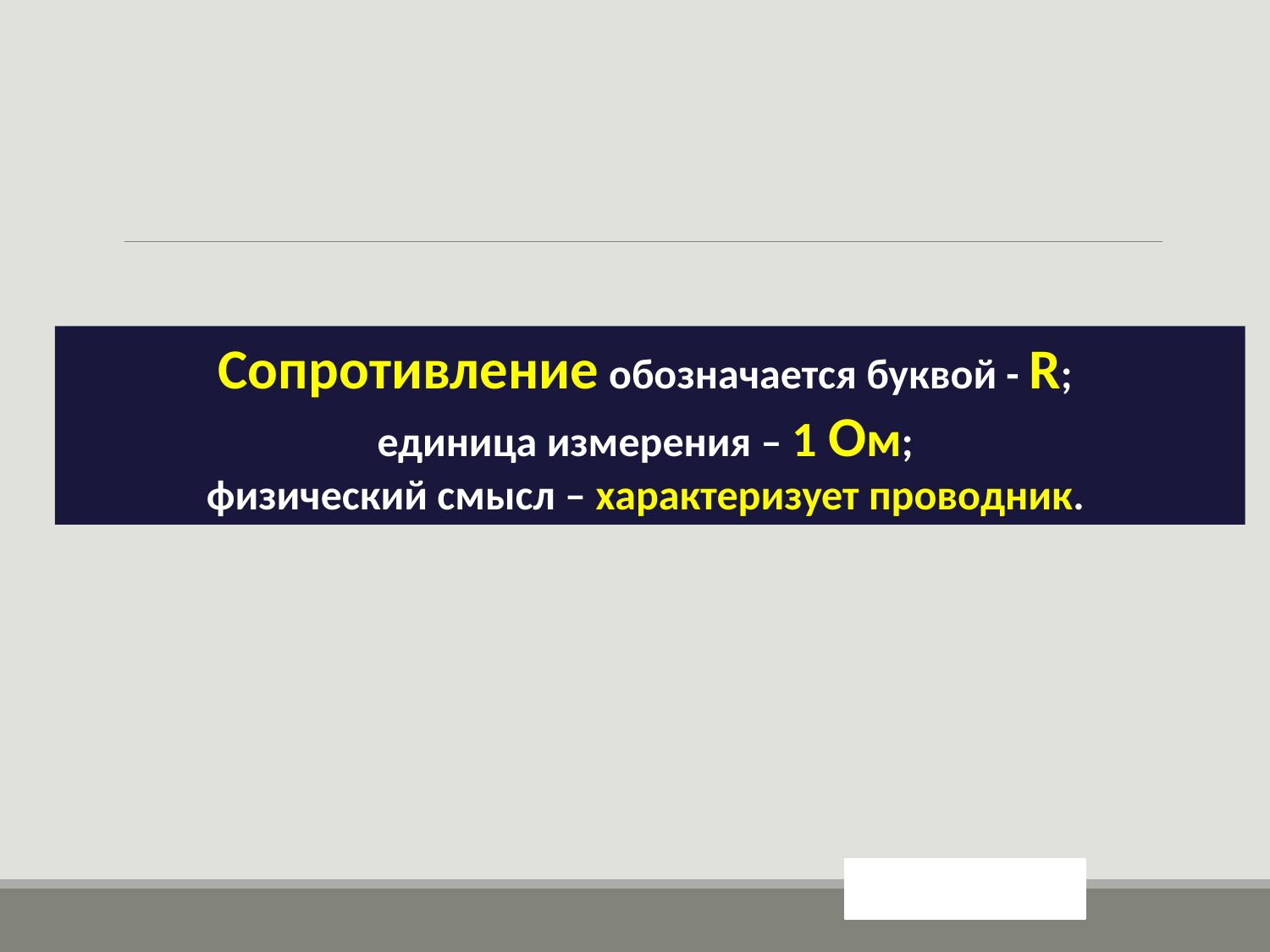

Сопротивление обозначается буквой - R;
единица измерения – 1 Ом;
физический смысл – характеризует проводник.